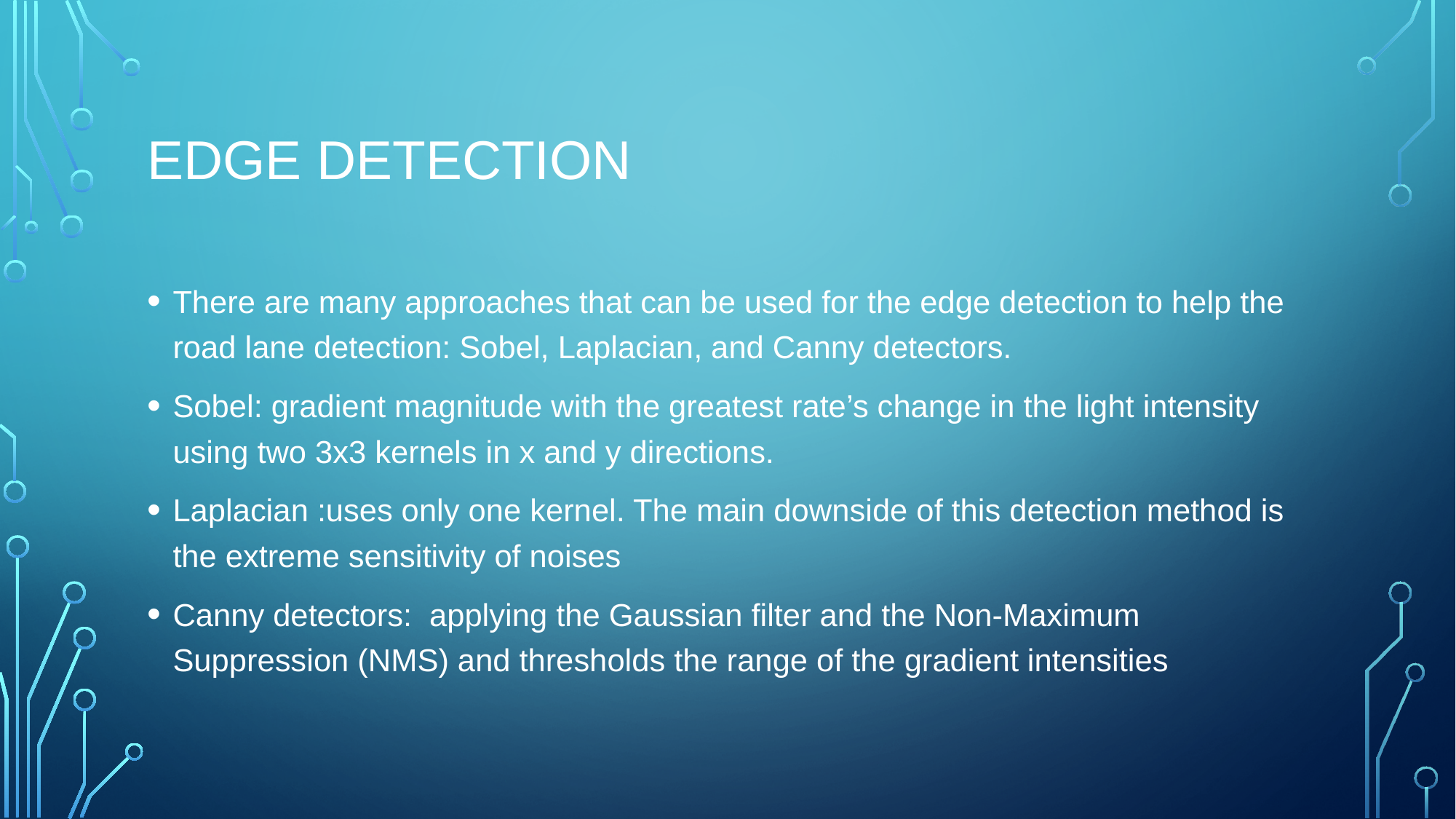

# edge detection
There are many approaches that can be used for the edge detection to help the road lane detection: Sobel, Laplacian, and Canny detectors.
Sobel: gradient magnitude with the greatest rate’s change in the light intensity using two 3x3 kernels in x and y directions.
Laplacian :uses only one kernel. The main downside of this detection method is the extreme sensitivity of noises
Canny detectors:  applying the Gaussian filter and the Non-Maximum Suppression (NMS) and thresholds the range of the gradient intensities